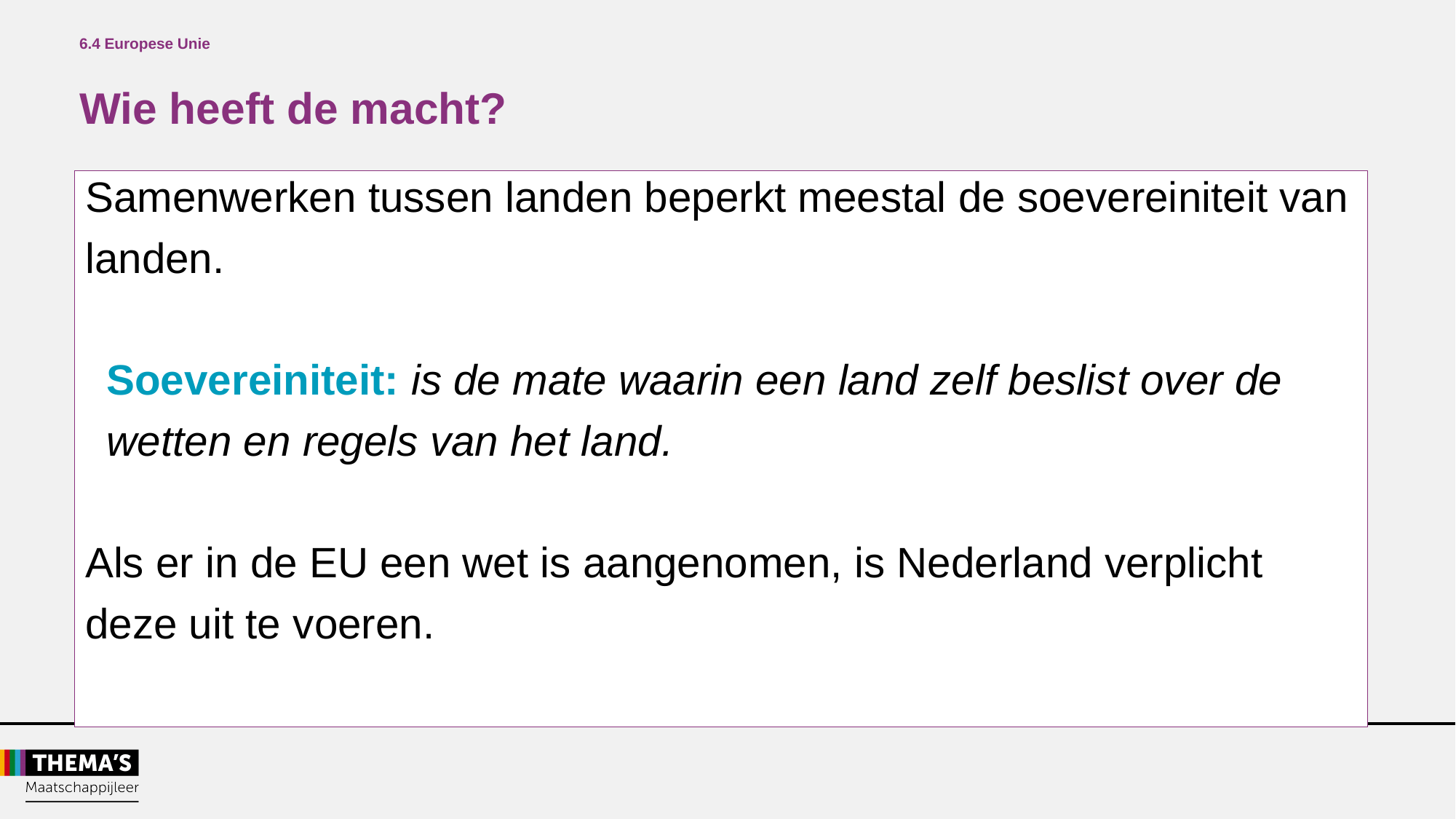

6.4 Europese Unie
Wie heeft de macht?
Samenwerken tussen landen beperkt meestal de soevereiniteit van
landen.

Soevereiniteit: is de mate waarin een land zelf beslist over de
wetten en regels van het land.

Als er in de EU een wet is aangenomen, is Nederland verplicht
deze uit te voeren.